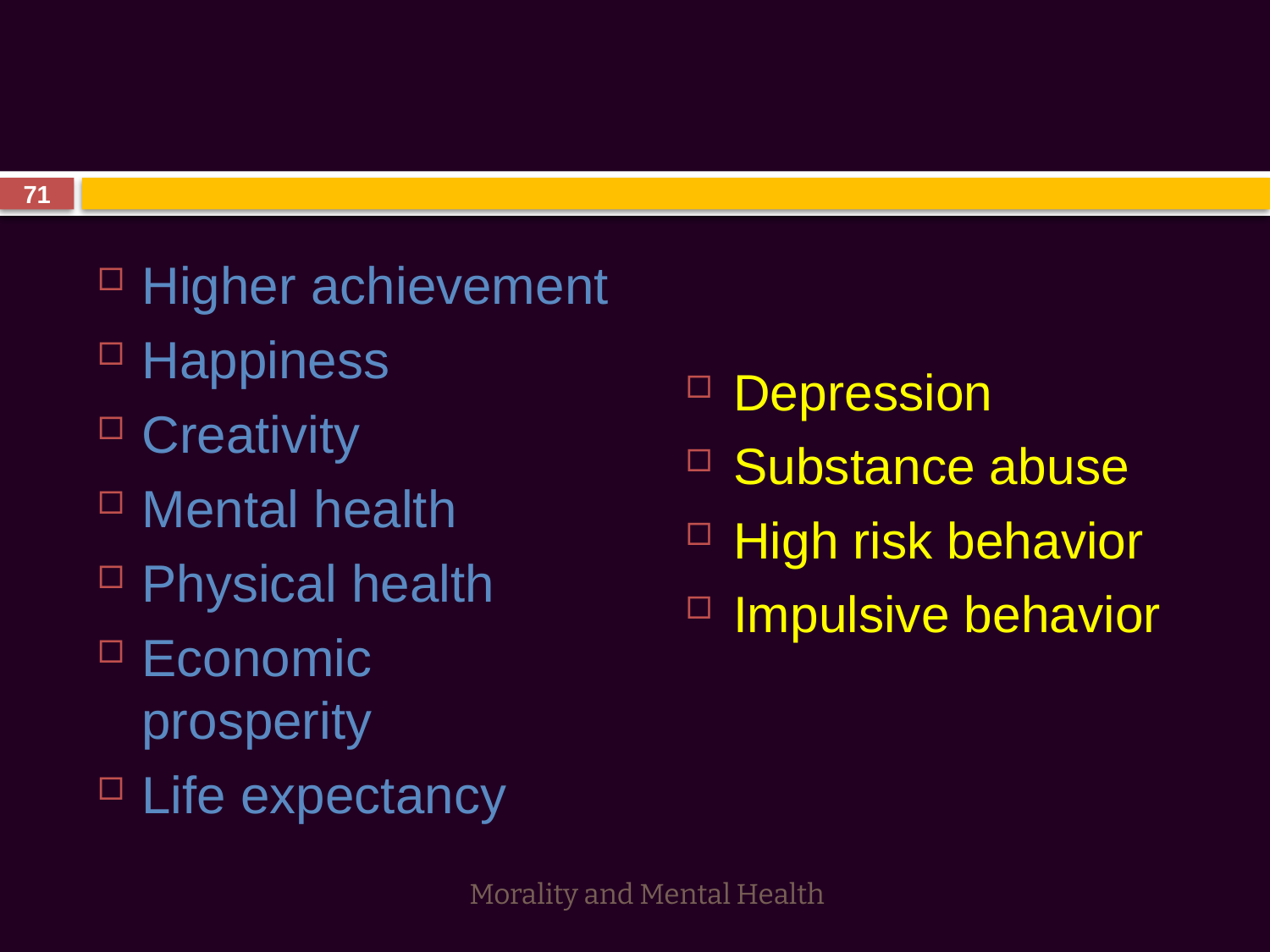

#
71
Higher achievement
Happiness
Creativity
Mental health
Physical health
Economic prosperity
Life expectancy
Depression
Substance abuse
High risk behavior
Impulsive behavior

Morality and Mental Health